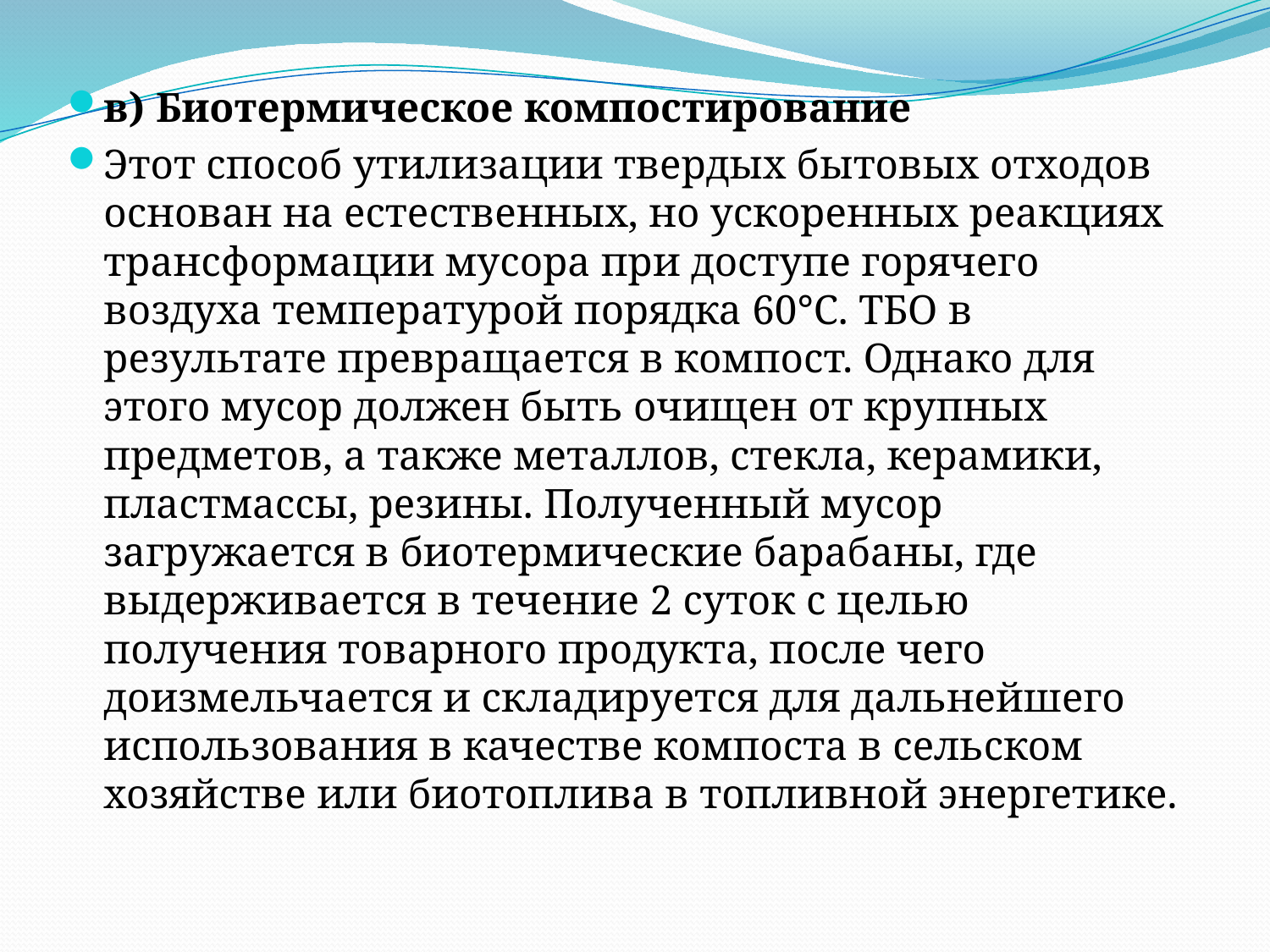

в) Биотермическое компостирование
Этот способ утилизации твердых бытовых отходов основан на естественных, но ускоренных реакциях трансформации мусора при доступе горячего воздуха температурой порядка 60°С. ТБО в результате превращается в компост. Однако для этого мусор должен быть очищен от крупных предметов, а также металлов, стекла, керамики, пластмассы, резины. Полученный мусор загружается в биотермические барабаны, где выдерживается в течение 2 суток с целью получения товарного продукта, после чего доизмельчается и складируется для дальнейшего использования в качестве компоста в сельском хозяйстве или биотоплива в топливной энергетике.